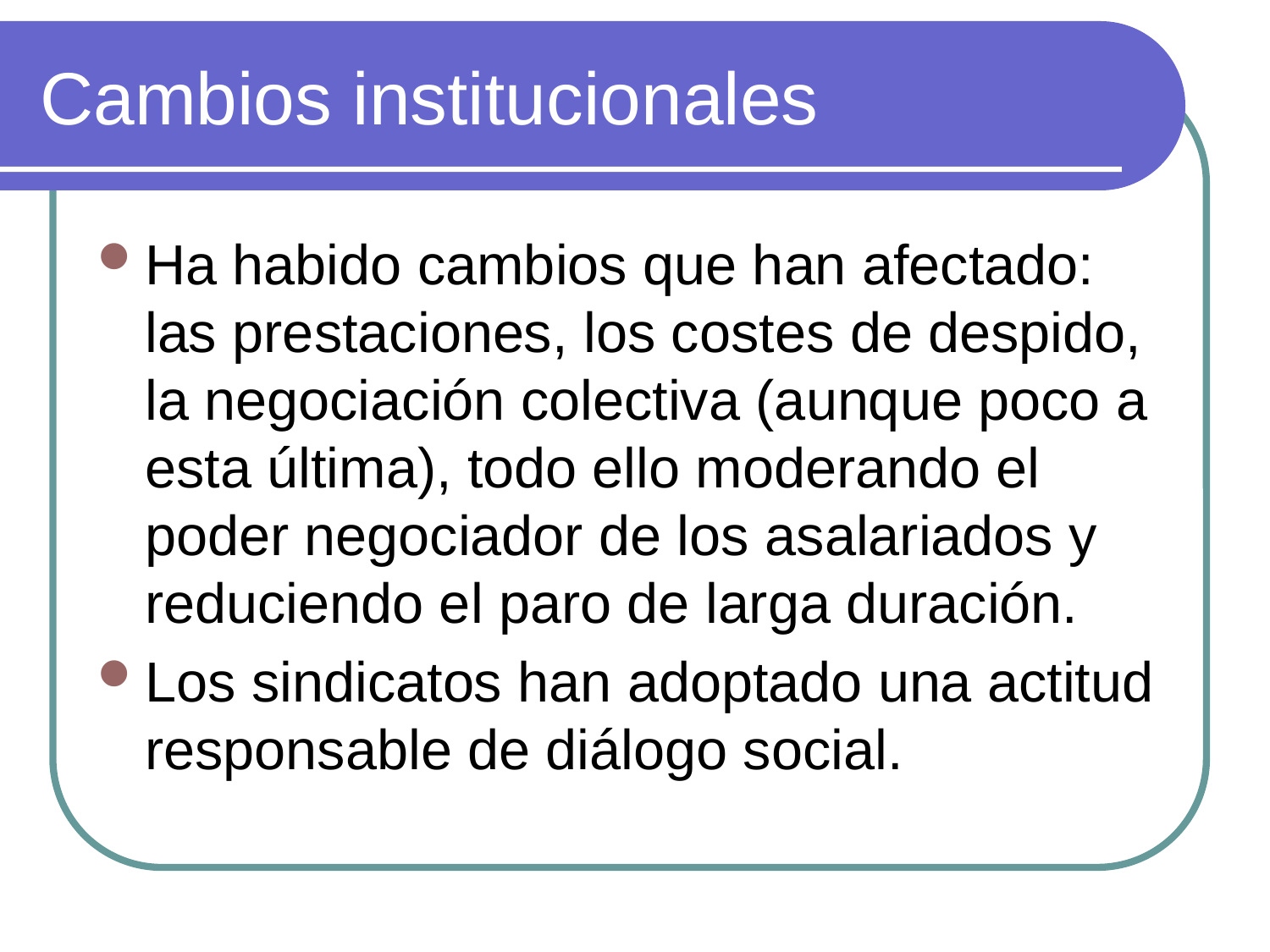

# Cambios institucionales
Ha habido cambios que han afectado: las prestaciones, los costes de despido, la negociación colectiva (aunque poco a esta última), todo ello moderando el poder negociador de los asalariados y reduciendo el paro de larga duración.
Los sindicatos han adoptado una actitud responsable de diálogo social.